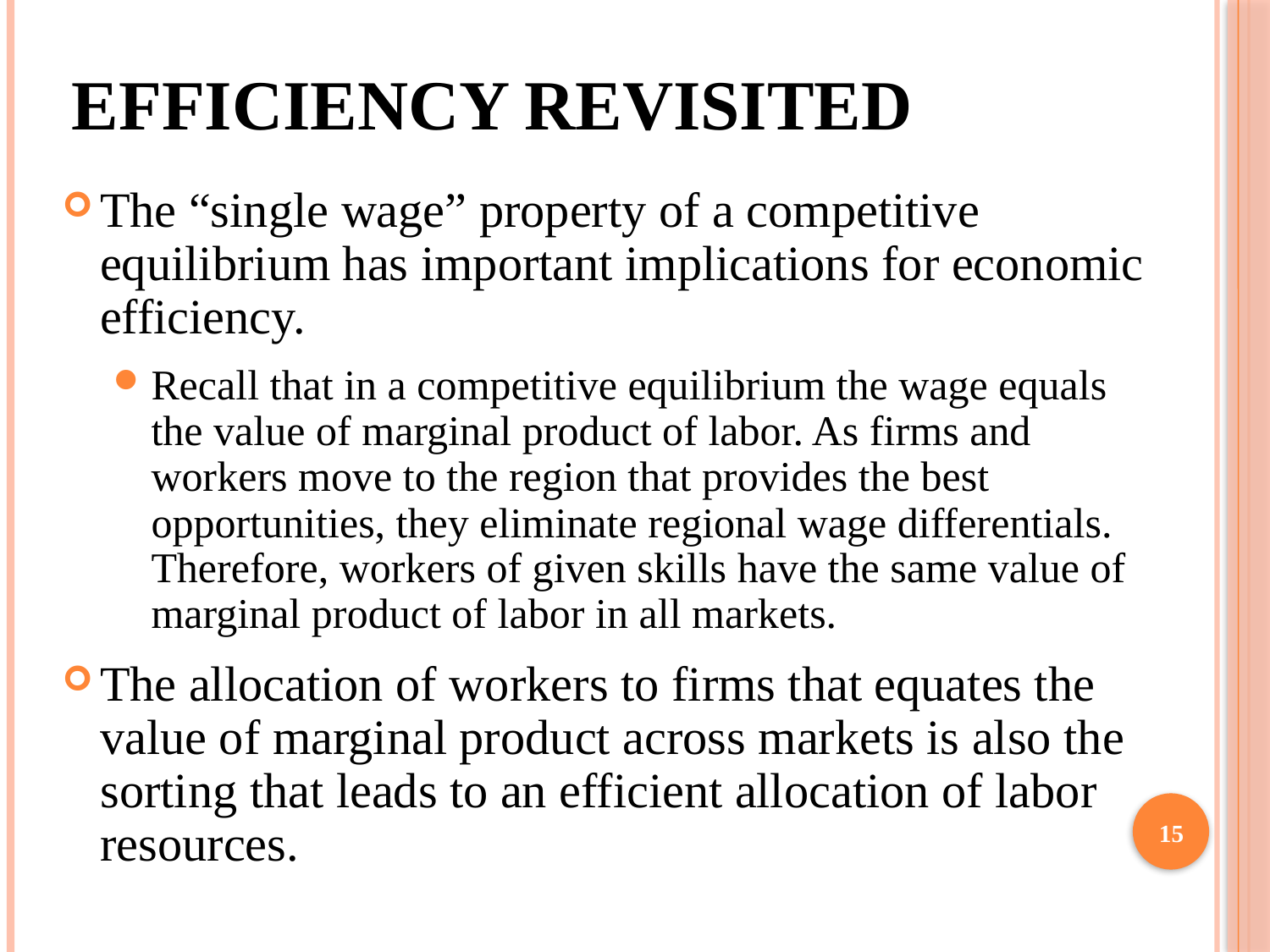

# Efficiency Revisited
The “single wage” property of a competitive equilibrium has important implications for economic efficiency.
Recall that in a competitive equilibrium the wage equals the value of marginal product of labor. As firms and workers move to the region that provides the best opportunities, they eliminate regional wage differentials. Therefore, workers of given skills have the same value of marginal product of labor in all markets.
The allocation of workers to firms that equates the value of marginal product across markets is also the sorting that leads to an efficient allocation of labor resources.
15